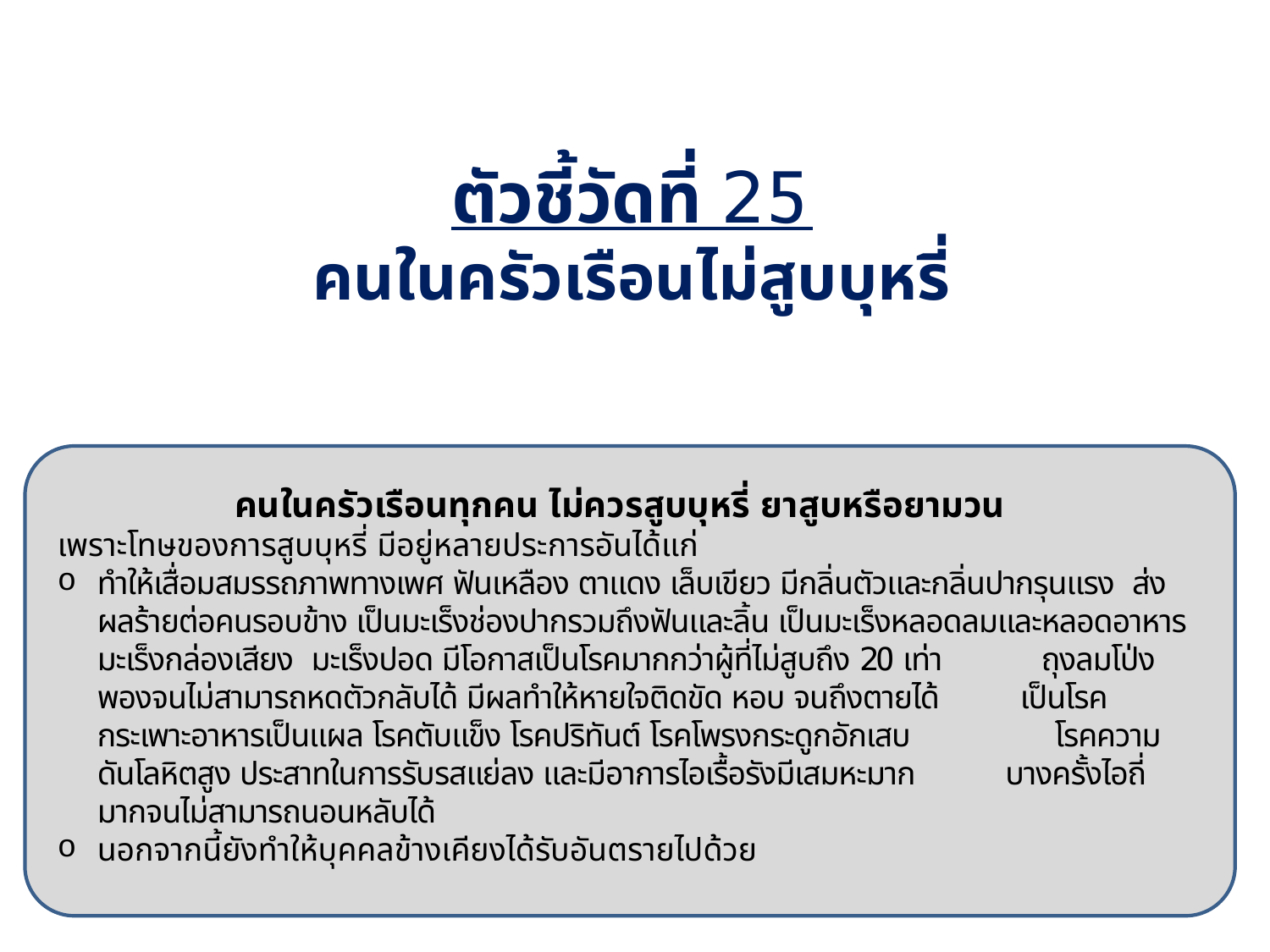

ตัวชี้วัดที่ 25
คนในครัวเรือนไม่สูบบุหรี่

คนในครัวเรือนทุกคน ไม่ควรสูบบุหรี่ ยาสูบหรือยามวน
เพราะโทษของการสูบบุหรี่ มีอยู่หลายประการอันได้แก่
ทำให้เสื่อมสมรรถภาพทางเพศ ฟันเหลือง ตาแดง เล็บเขียว มีกลิ่นตัวและกลิ่นปากรุนแรง  ส่งผลร้ายต่อคนรอบข้าง เป็นมะเร็งช่องปากรวมถึงฟันและลิ้น เป็นมะเร็งหลอดลมและหลอดอาหาร มะเร็งกล่องเสียง  มะเร็งปอด มีโอกาสเป็นโรคมากกว่าผู้ที่ไม่สูบถึง 20 เท่า           ถุงลมโป่งพองจนไม่สามารถหดตัวกลับได้ มีผลทำให้หายใจติดขัด หอบ จนถึงตายได้         เป็นโรคกระเพาะอาหารเป็นแผล โรคตับแข็ง โรคปริทันต์ โรคโพรงกระดูกอักเสบ                โรคความดันโลหิตสูง ประสาทในการรับรสแย่ลง และมีอาการไอเรื้อรังมีเสมหะมาก          บางครั้งไอถี่มากจนไม่สามารถนอนหลับได้
นอกจากนี้ยังทำให้บุคคลข้างเคียงได้รับอันตรายไปด้วย